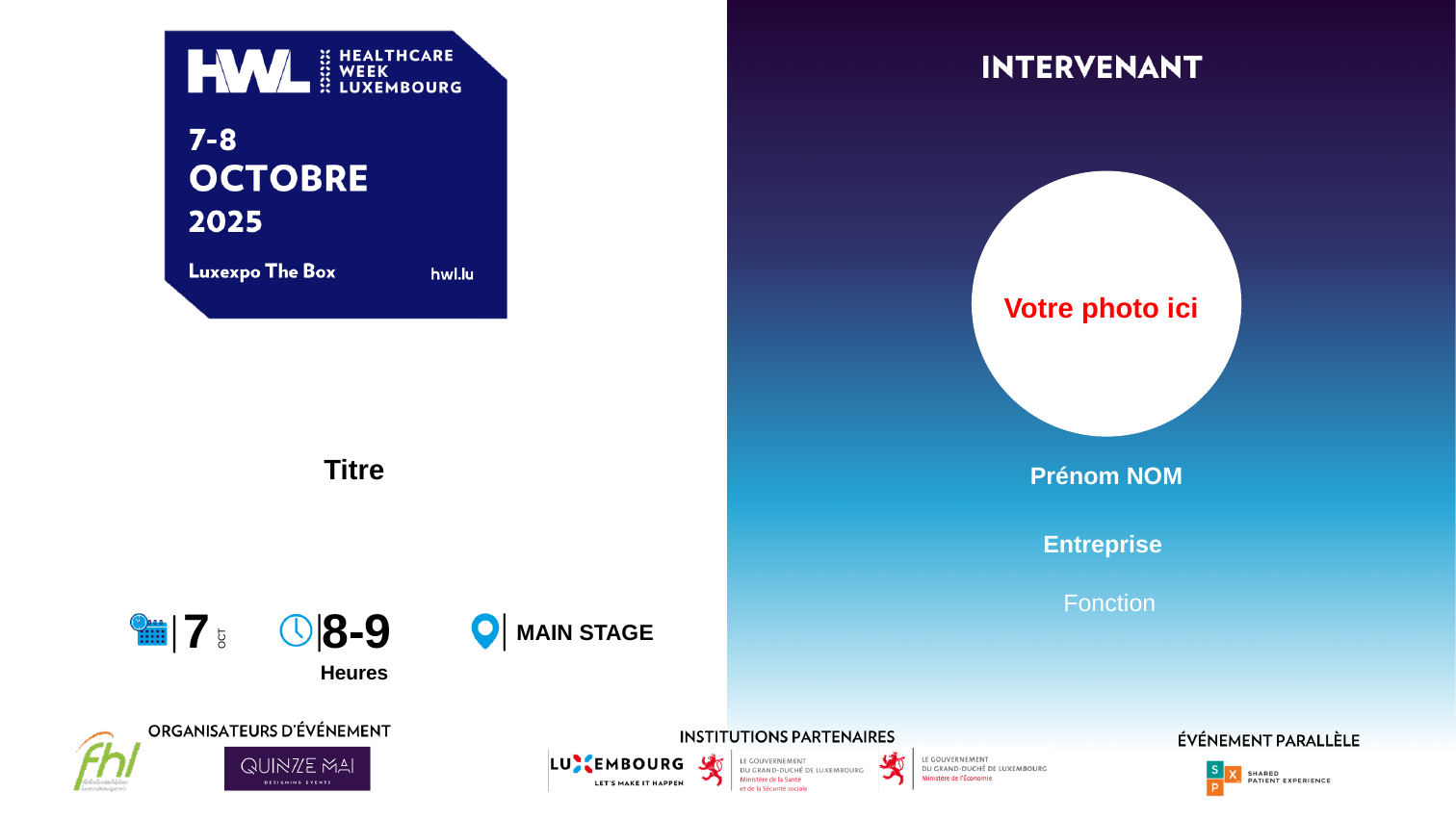

Votre photo ici
Titre
Prénom NOM
Entreprise
 Fonction
7
8-9
MAIN STAGE
Heures